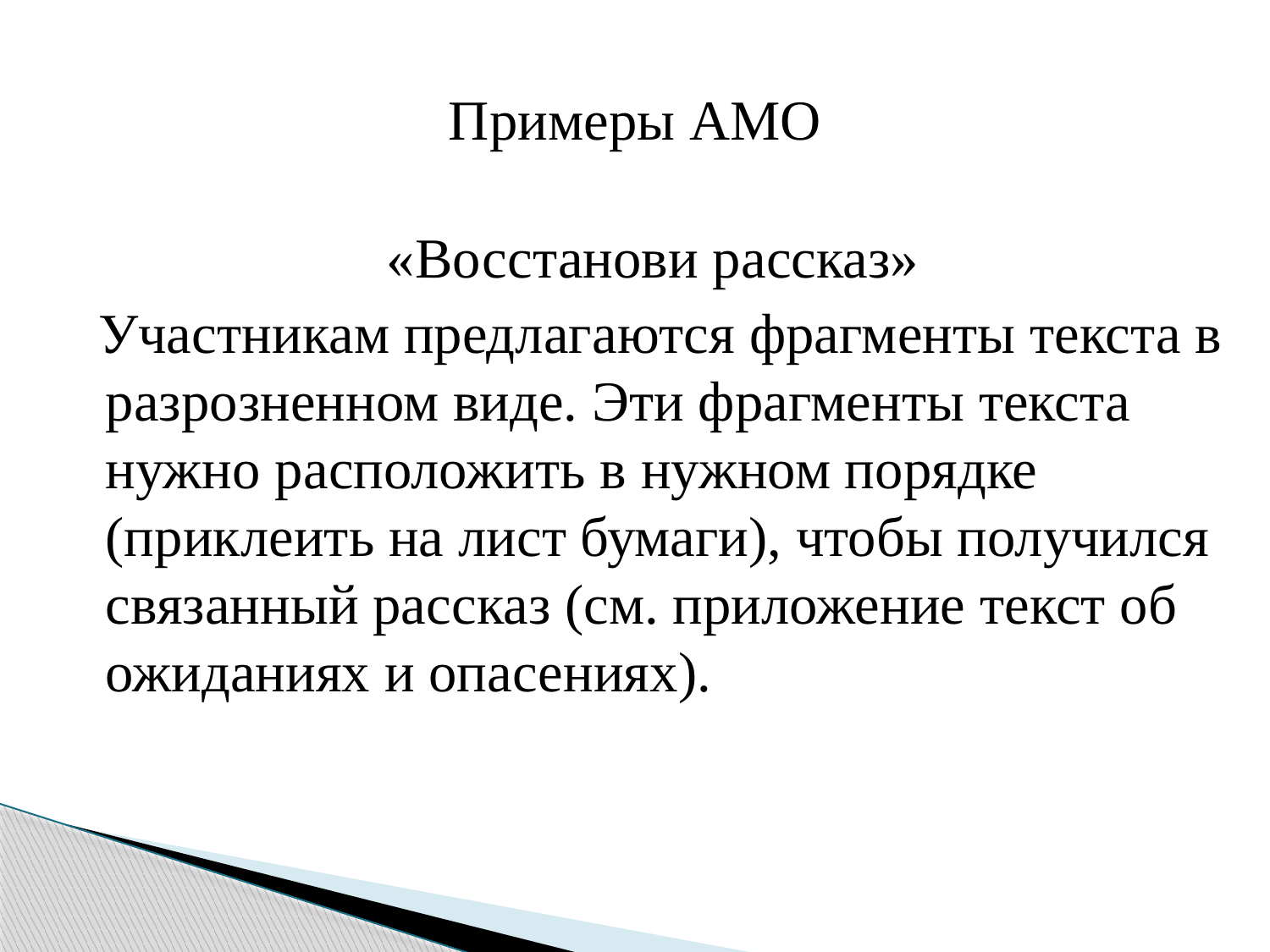

# Примеры АМО
«Восстанови рассказ»
  Участникам предлагаются фрагменты текста в разрозненном виде. Эти фрагменты текста нужно расположить в нужном порядке (приклеить на лист бумаги), чтобы получился связанный рассказ (см. приложение текст об ожиданиях и опасениях).